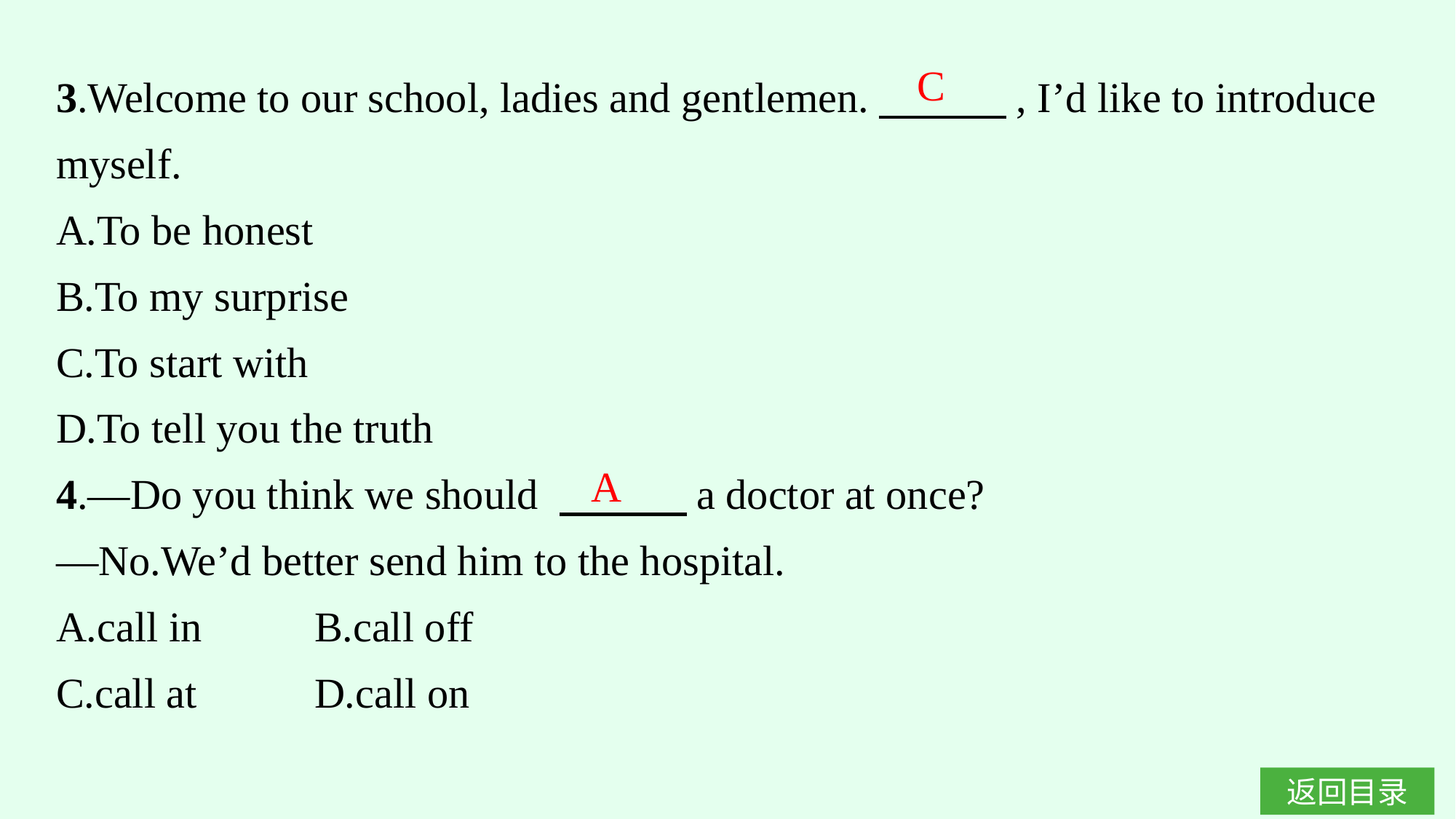

3.Welcome to our school, ladies and gentlemen.　　　, I’d like to introduce myself.
A.To be honest
B.To my surprise
C.To start with
D.To tell you the truth
4.—Do you think we should 　　　a doctor at once?
—No.We’d better send him to the hospital.
A.call in	B.call off
C.call at		D.call on
C
A